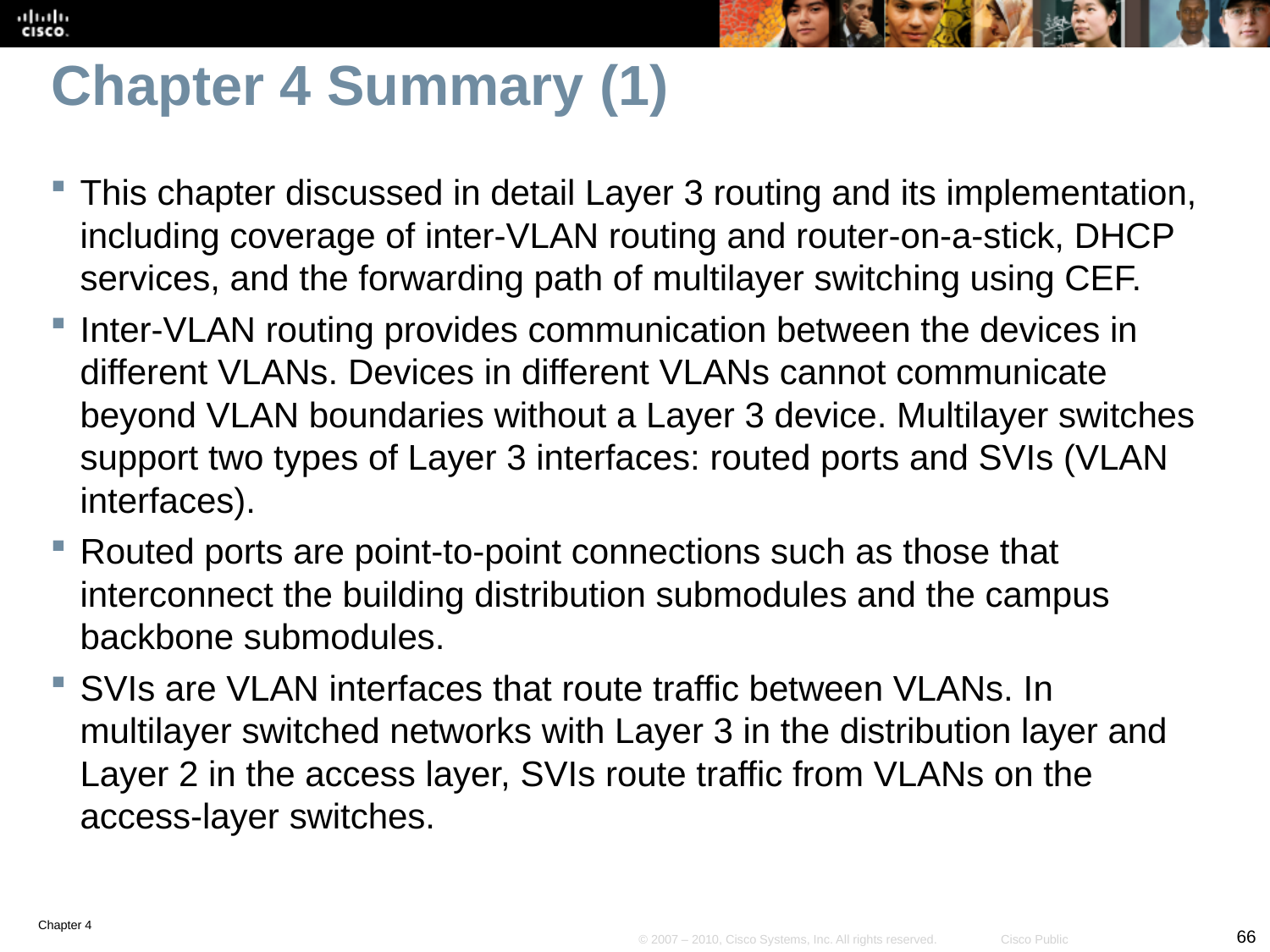

# Chapter 4 Summary (1)
This chapter discussed in detail Layer 3 routing and its implementation, including coverage of inter-VLAN routing and router-on-a-stick, DHCP services, and the forwarding path of multilayer switching using CEF.
Inter-VLAN routing provides communication between the devices in different VLANs. Devices in different VLANs cannot communicate beyond VLAN boundaries without a Layer 3 device. Multilayer switches support two types of Layer 3 interfaces: routed ports and SVIs (VLAN interfaces).
Routed ports are point-to-point connections such as those that interconnect the building distribution submodules and the campus backbone submodules.
SVIs are VLAN interfaces that route traffic between VLANs. In multilayer switched networks with Layer 3 in the distribution layer and Layer 2 in the access layer, SVIs route traffic from VLANs on the access-layer switches.